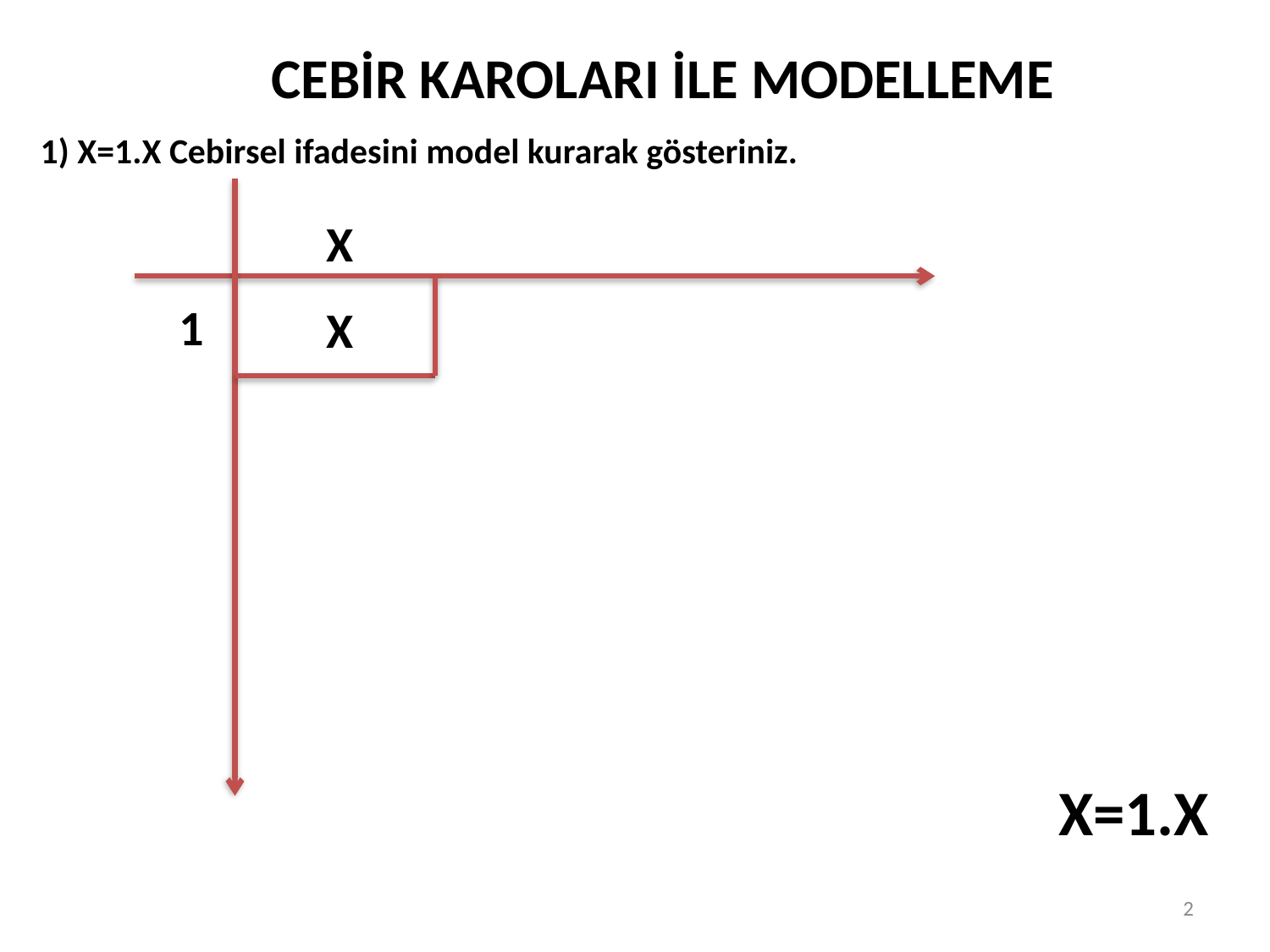

CEBİR KAROLARI İLE MODELLEME
1) X=1.X Cebirsel ifadesini model kurarak gösteriniz.
X
1
X
X=1.X
2